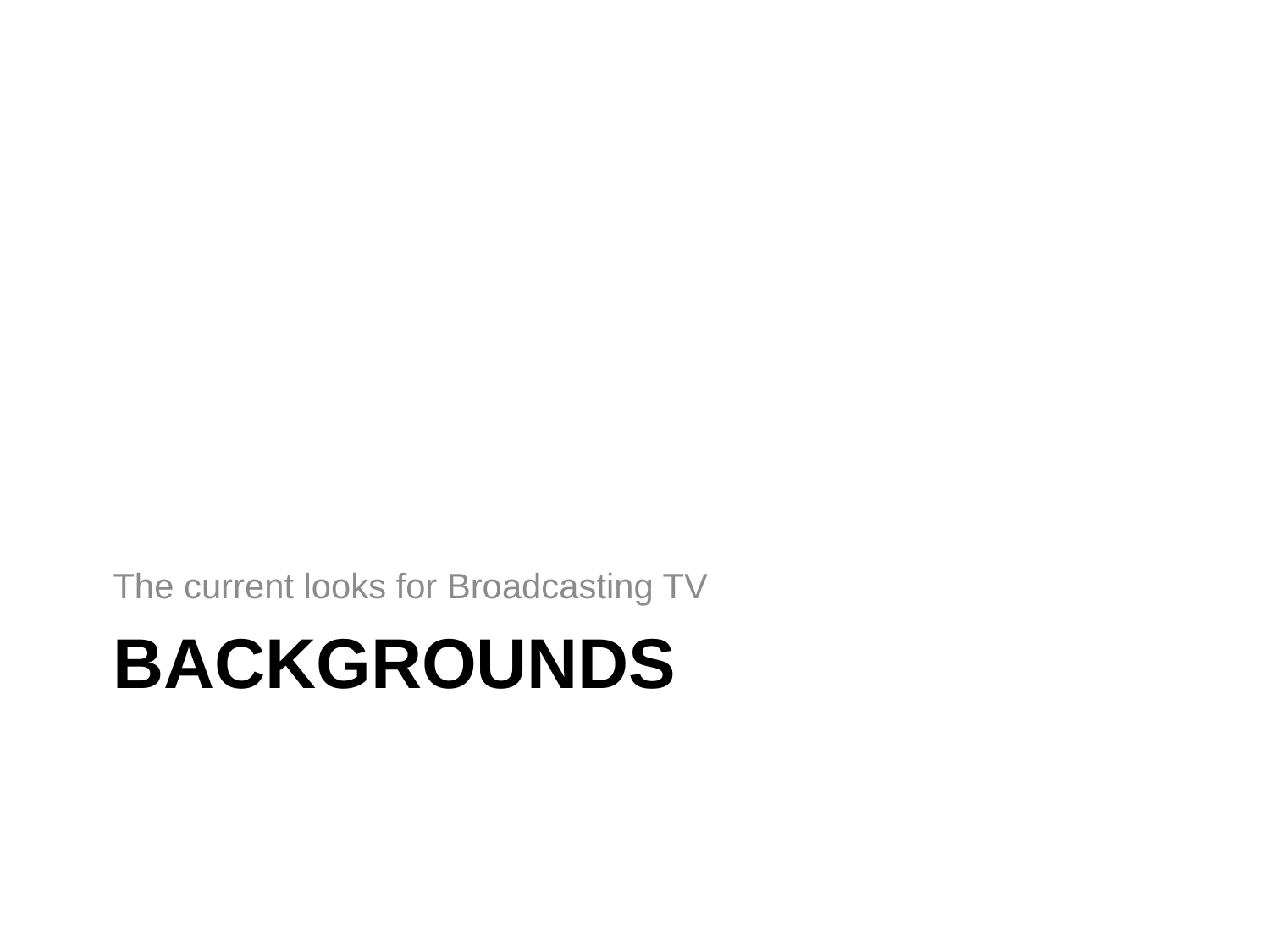

The current looks for Broadcasting TV
# backgrounds